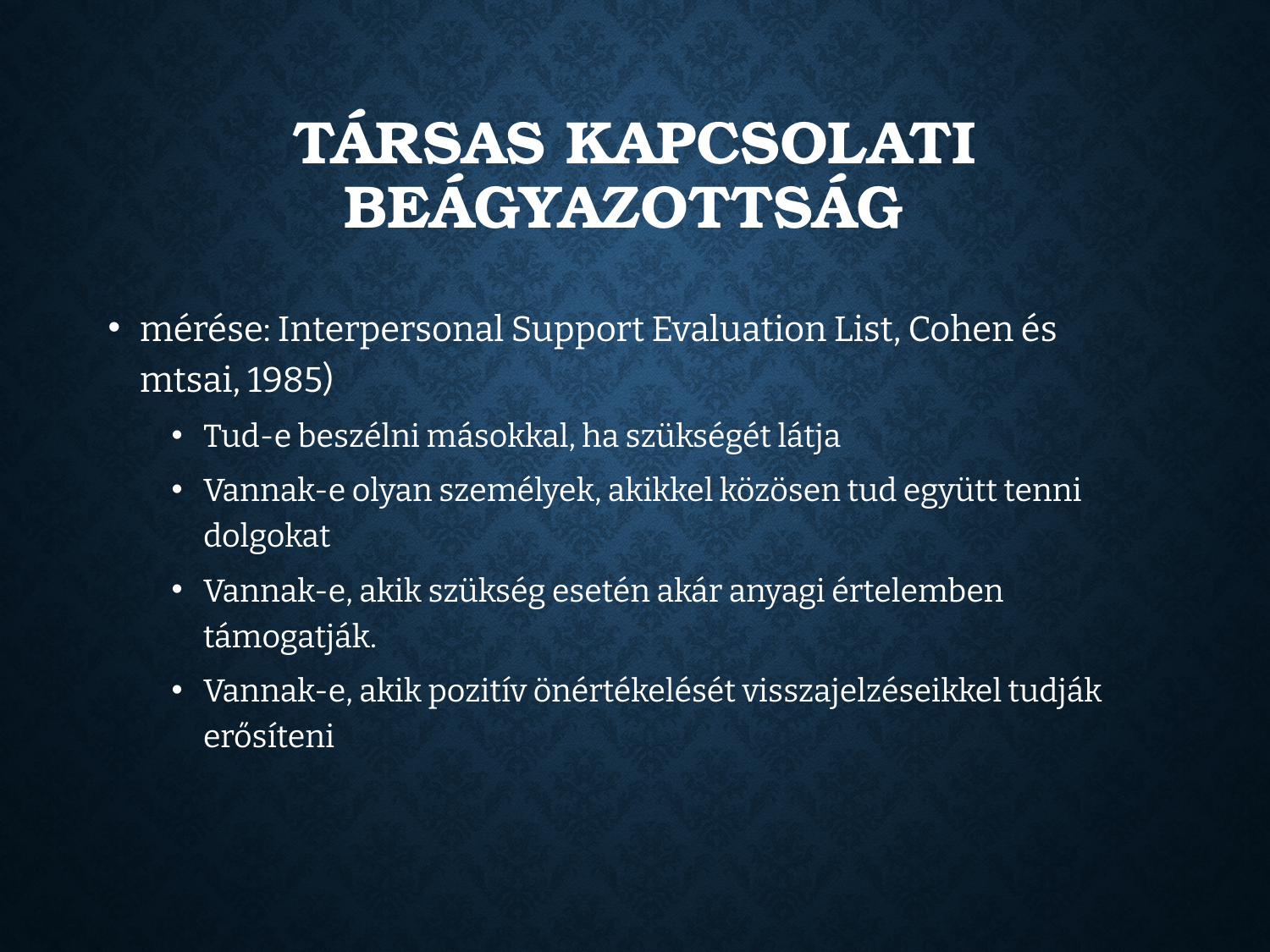

# Társas kapcsolati beágyazottság
mérése: Interpersonal Support Evaluation List, Cohen és mtsai, 1985)
Tud-e beszélni másokkal, ha szükségét látja
Vannak-e olyan személyek, akikkel közösen tud együtt tenni dolgokat
Vannak-e, akik szükség esetén akár anyagi értelemben támogatják.
Vannak-e, akik pozitív önértékelését visszajelzéseikkel tudják erősíteni